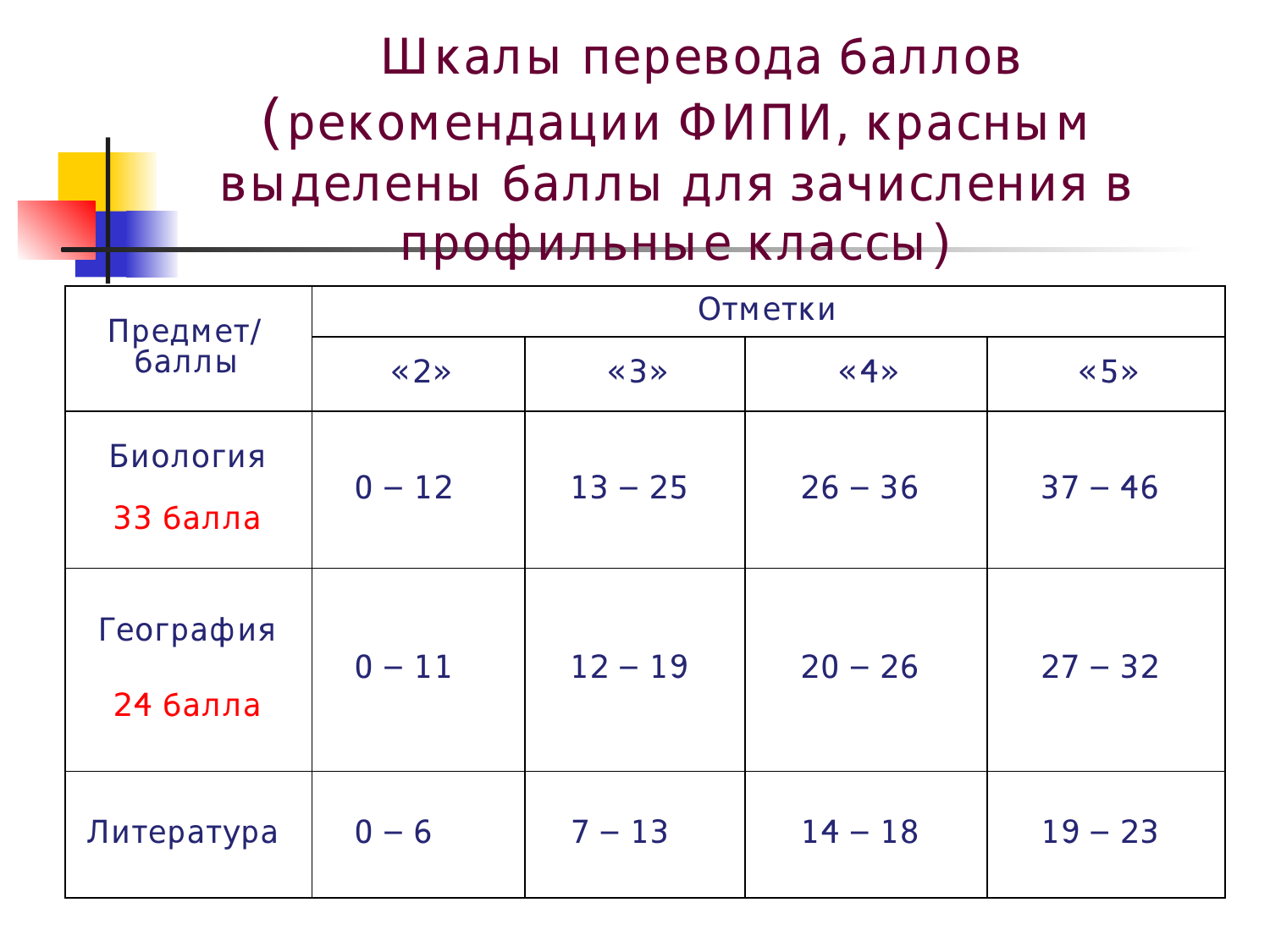

Шкалы перевода баллов (рекомендации ФИПИ, красным выделены баллы для зачисления в профильные классы)
| Предмет/ баллы | Отметки |  |  |  |
| --- | --- | --- | --- | --- |
|  | «2» | «3» | «4» | «5» |
| Биология 33 балла | 0 – 12 | 13 – 25 | 26 – 36 | 37 – 46 |
| География 24 балла | 0 – 11 | 12 – 19 | 20 – 26 | 27 – 32 |
| Литература | 0 – 6 | 7 – 13 | 14 – 18 | 19 – 23 |